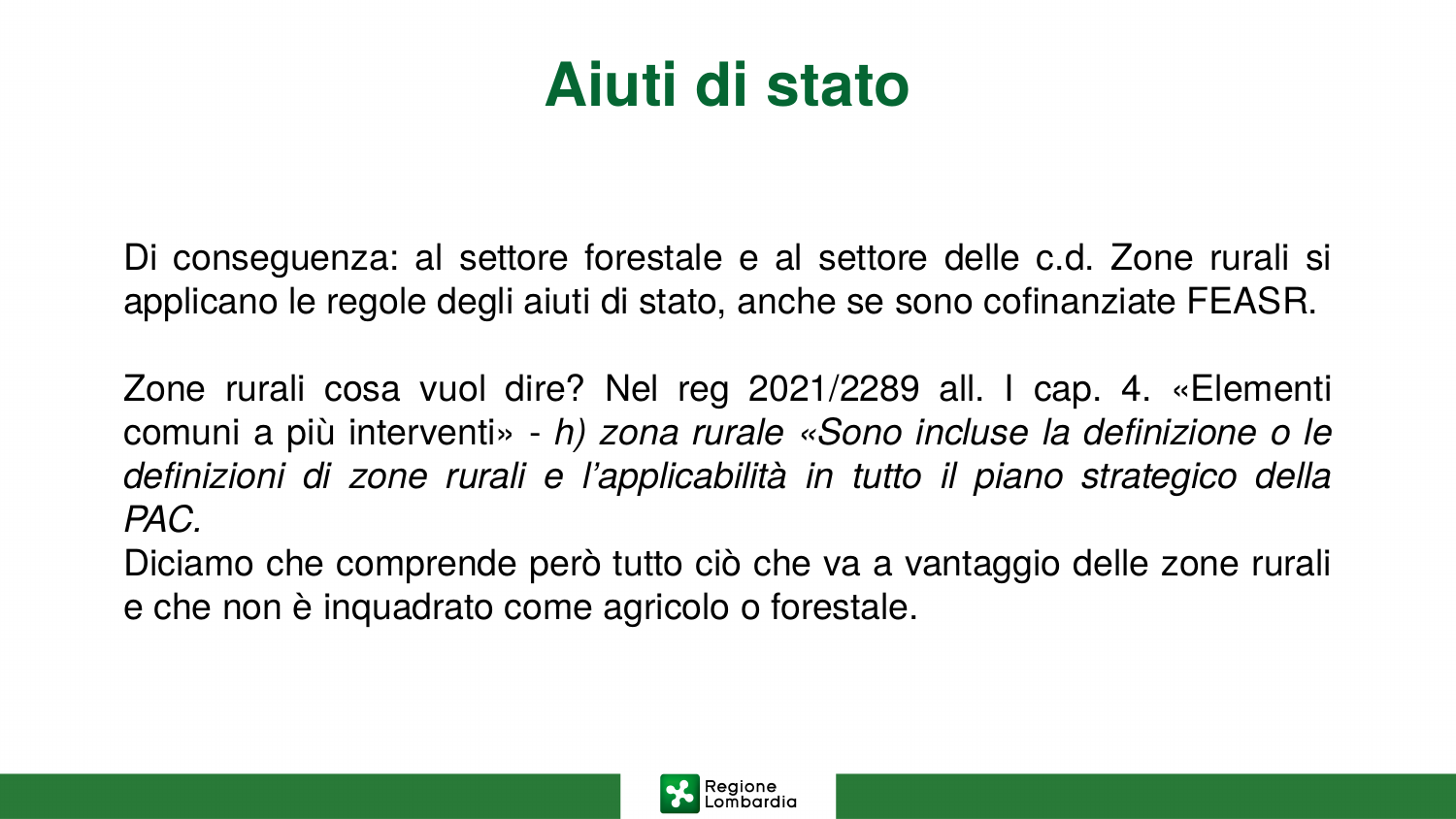

# Aiuti di stato

Di conseguenza: al settore forestale e al settore delle c.d. Zone rurali si applicano le regole degli aiuti di stato, anche se sono cofinanziate FEASR.

Zone rurali cosa vuol dire? Nel reg 2021/2289 all. I cap. 4. «Elementi comuni a più interventi» - h) zona rurale «Sono incluse la definizione o le definizioni di zone rurali e l’applicabilità in tutto il piano strategico della PAC.
Diciamo che comprende però tutto ciò che va a vantaggio delle zone rurali e che non è inquadrato come agricolo o forestale.